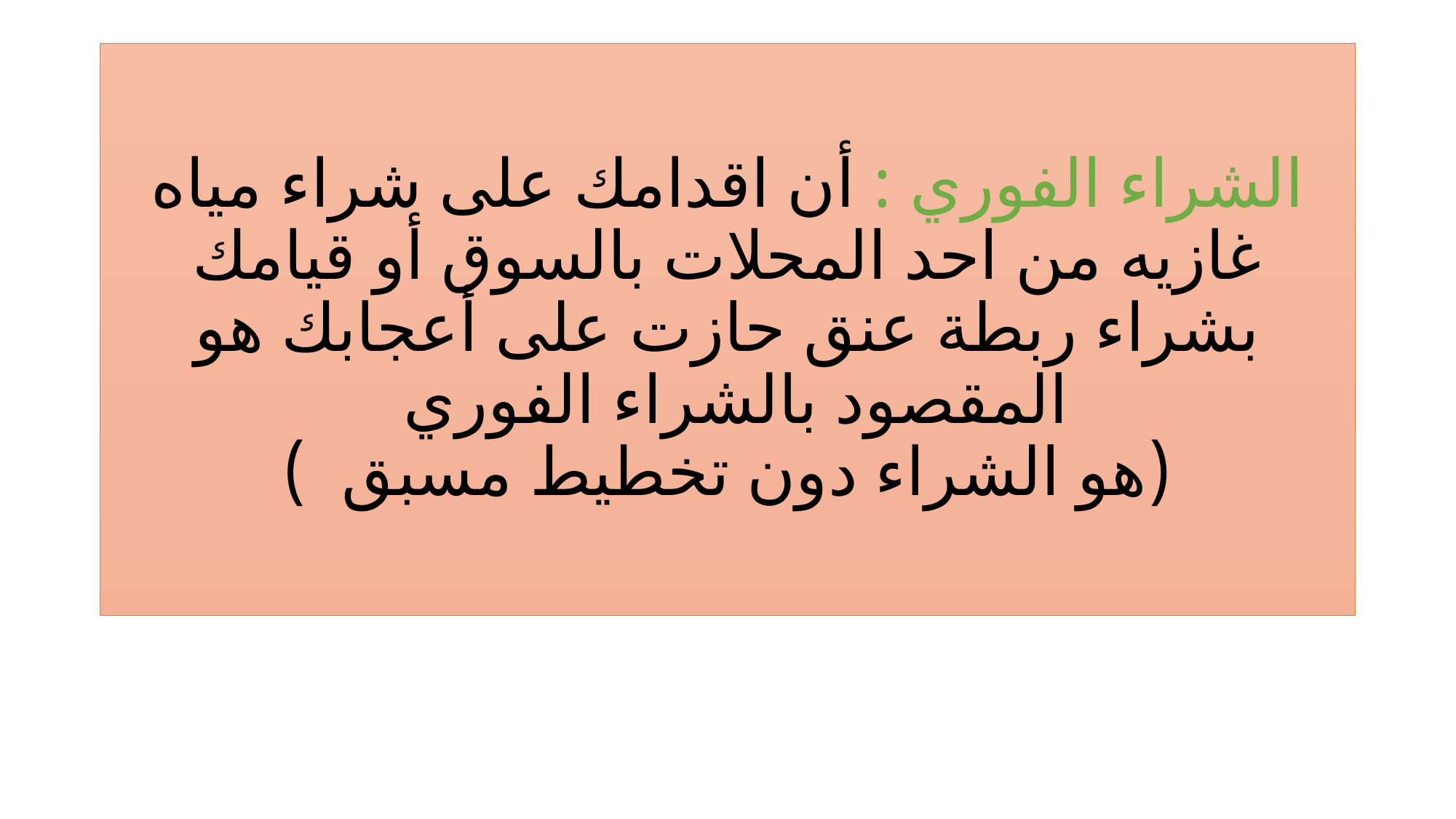

# الشراء الفوري : أن اقدامك على شراء مياه غازيه من احد المحلات بالسوق أو قيامك بشراء ربطة عنق حازت على أعجابك هو المقصود بالشراء الفوري (هو الشراء دون تخطيط مسبق  )